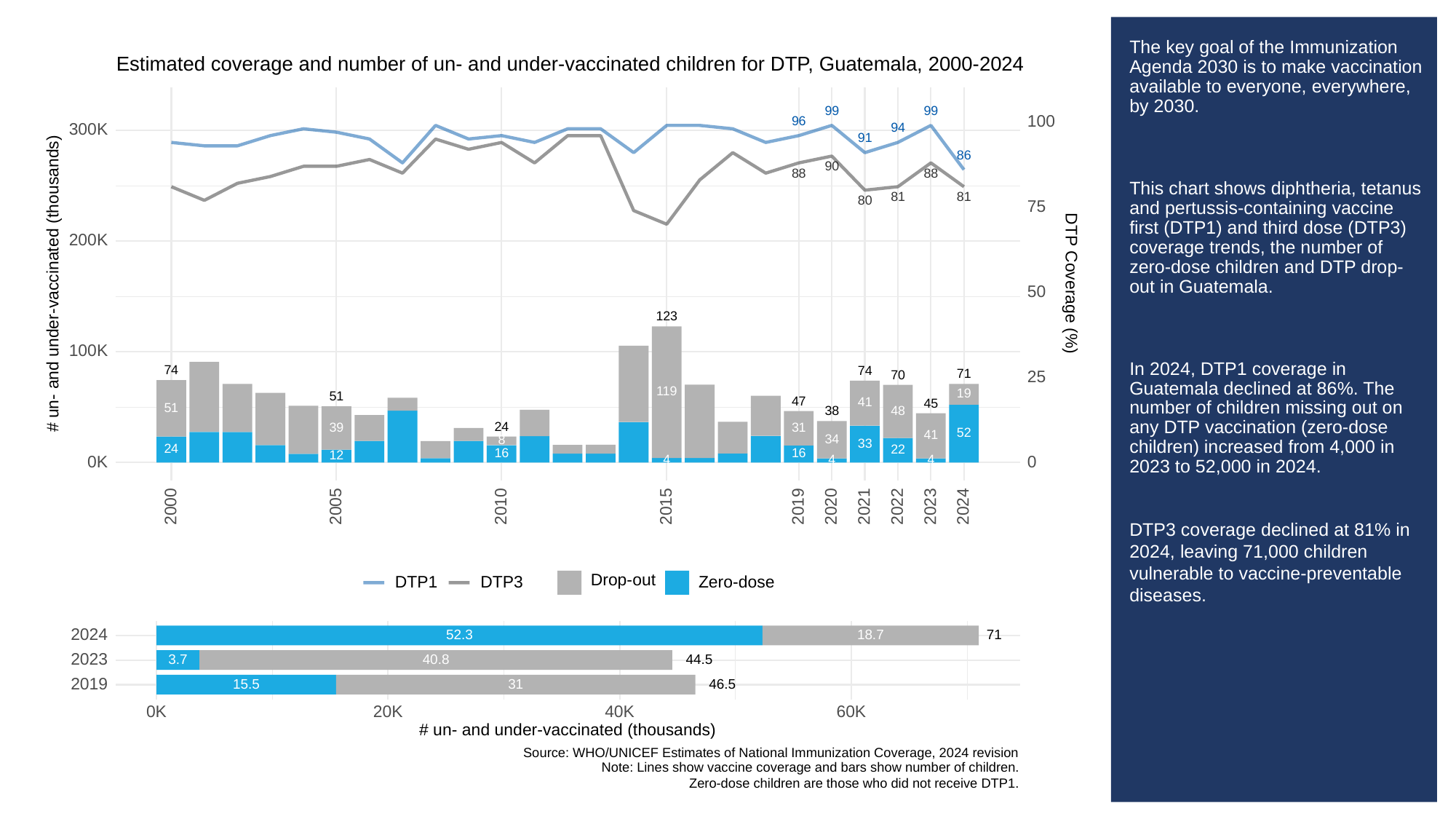

# The key goal of the Immunization Agenda 2030 is to make vaccination available to everyone, everywhere, by 2030.

This chart shows diphtheria, tetanus and pertussis-containing vaccine first (DTP1) and third dose (DTP3) coverage trends, the number of zero-dose children and DTP drop-out in Guatemala.

In 2024, DTP1 coverage in Guatemala declined at 86%. The number of children missing out on any DTP vaccination (zero-dose children) increased from 4,000 in 2023 to 52,000 in 2024.

DTP3 coverage declined at 81% in 2024, leaving 71,000 children vulnerable to vaccine-preventable diseases.

Estimated coverage and number of un- and under-vaccinated children for DTP, Guatemala, 2000-2024

99
99
100
96
94
300K

91

86
90
88
88

81
81
80
75
200K

# un- and under-vaccinated (thousands)
DTP Coverage (%)
50

123

100K

74
74
71
70
25

119
19
51

47

41
45
51

48
38

24
39
31

52
41

34

8

33

24

22
16
16

12

4
4
4
0K
0

2023
2000
2005
2010
2015
2019
2020
2021
2022
2024

Drop-out
DTP3
Zero-dose
DTP1

2024
52.3
18.7
71

2023
3.7
40.8
44.5

2019
31
15.5
46.5

0K
20K
40K
60K
# un- and under-vaccinated (thousands)
Source: WHO/UNICEF Estimates of National Immunization Coverage, 2024 revision
Note: Lines show vaccine coverage and bars show number of children.
Zero-dose children are those who did not receive DTP1.